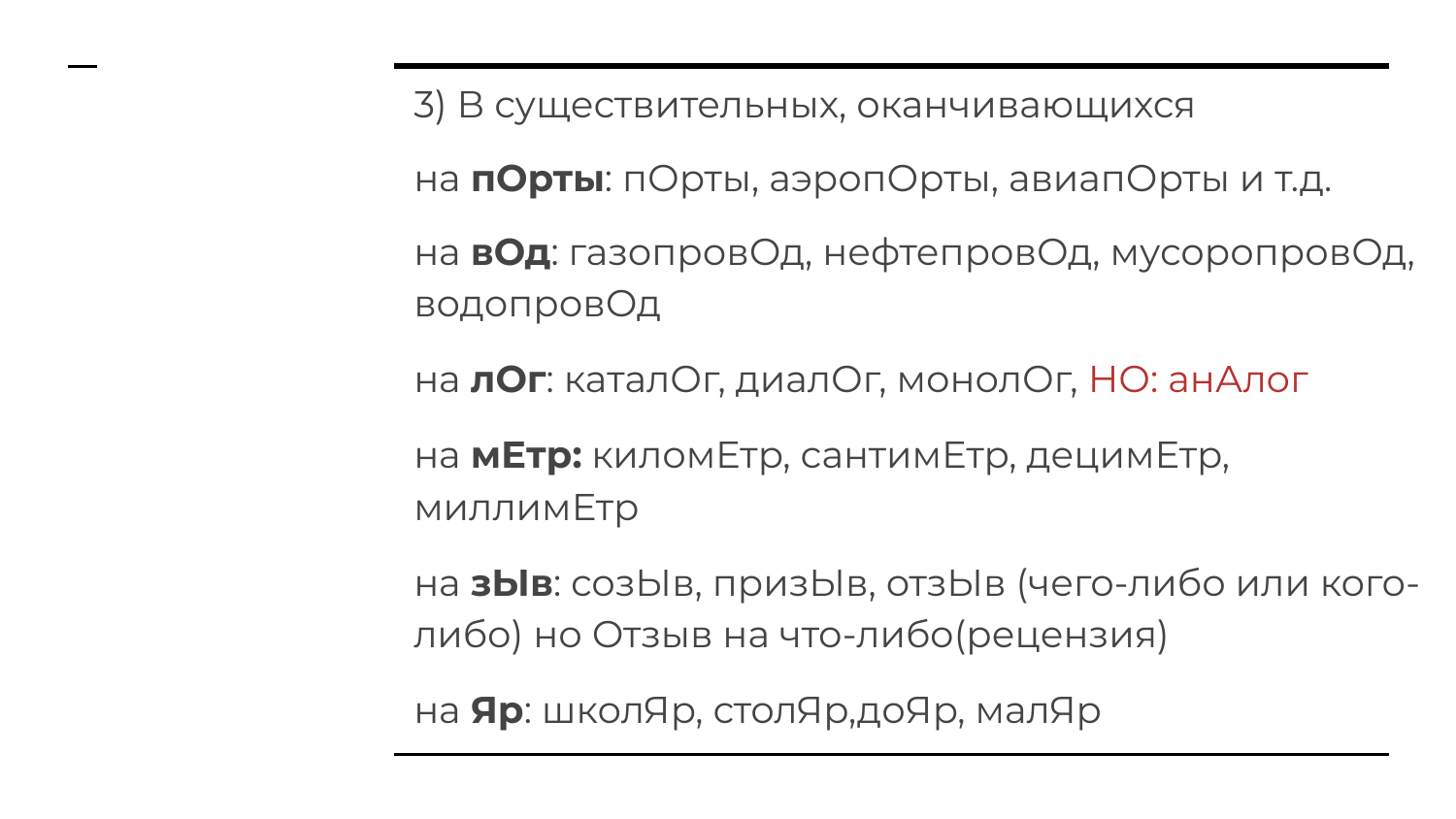

3) В существительных, оканчивающихся
на пОрты: пОрты, аэропОрты, авиапОрты и т.д.
на вОд: газопровОд, нефтепровОд, мусоропровОд, водопровОд
на лОг: каталОг, диалОг, монолОг, НО: анАлог
на мЕтр: киломЕтр, сантимЕтр, децимЕтр, миллимЕтр
на зЫв: созЫв, призЫв, отзЫв (чего-либо или кого-либо) но Отзыв на что-либо(рецензия)
на Яр: школЯр, столЯр,доЯр, малЯр